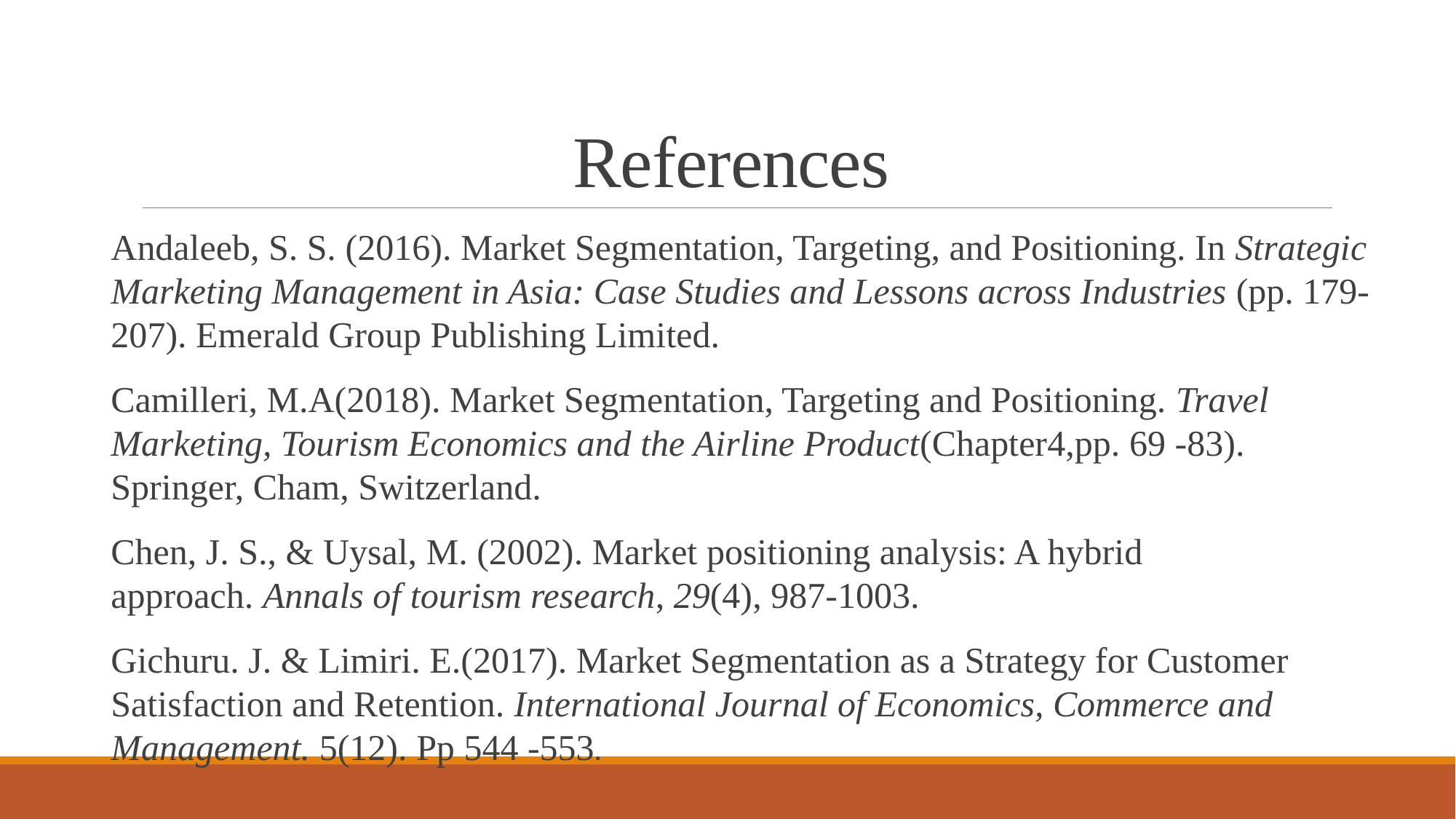

# References
Andaleeb, S. S. (2016). Market Segmentation, Targeting, and Positioning. In Strategic Marketing Management in Asia: Case Studies and Lessons across Industries (pp. 179-207). Emerald Group Publishing Limited.
Camilleri, M.A(2018). Market Segmentation, Targeting and Positioning. Travel Marketing, Tourism Economics and the Airline Product(Chapter4,pp. 69 -83). Springer, Cham, Switzerland.
Chen, J. S., & Uysal, M. (2002). Market positioning analysis: A hybrid approach. Annals of tourism research, 29(4), 987-1003.
Gichuru. J. & Limiri. E.(2017). Market Segmentation as a Strategy for Customer Satisfaction and Retention. International Journal of Economics, Commerce and Management. 5(12). Pp 544 -553.